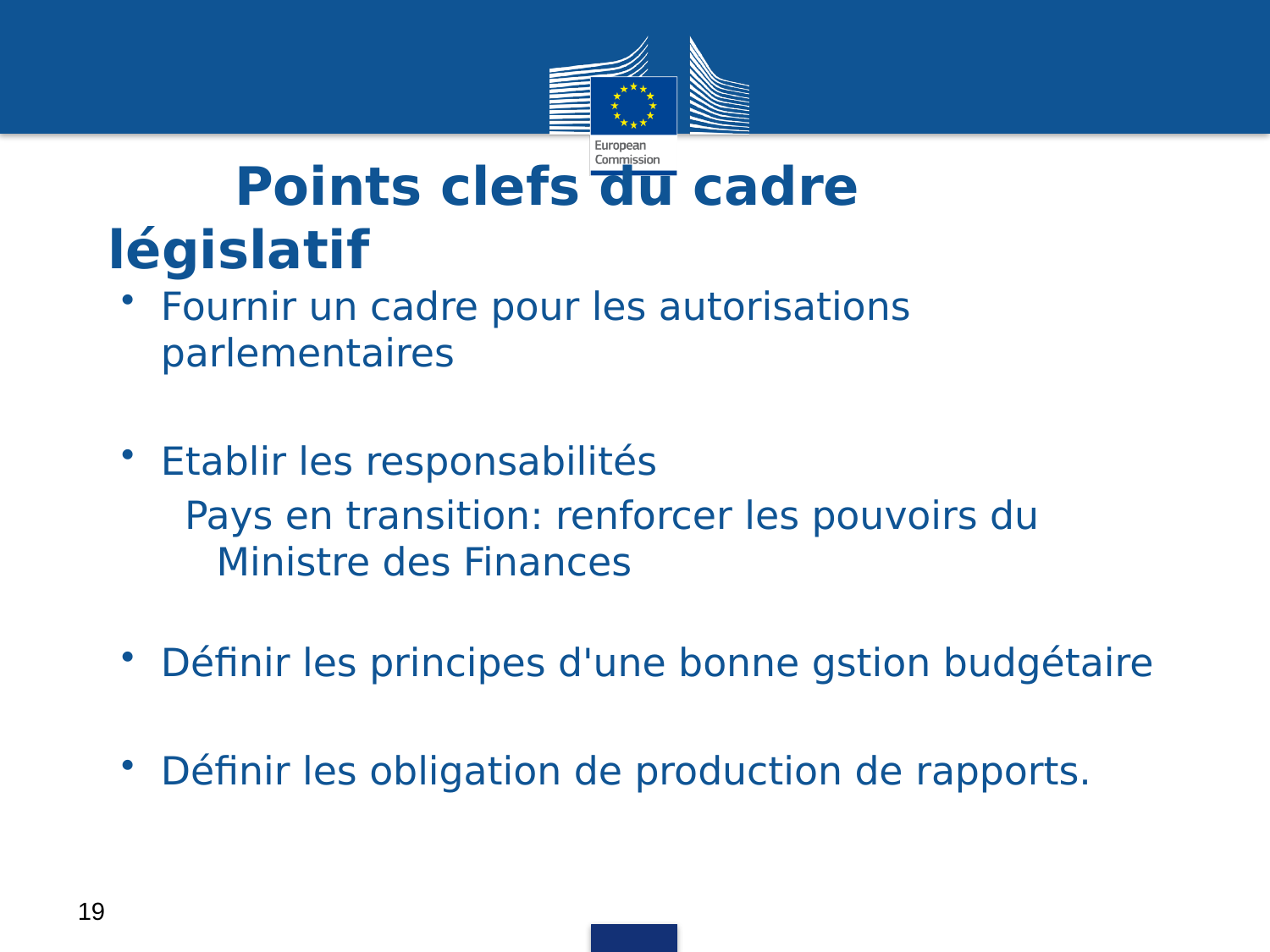

# Points clefs du cadre législatif
Fournir un cadre pour les autorisations parlementaires

Etablir les responsabilités
Pays en transition: renforcer les pouvoirs du Ministre des Finances

Définir les principes d'une bonne gstion budgétaire

Définir les obligation de production de rapports.
19